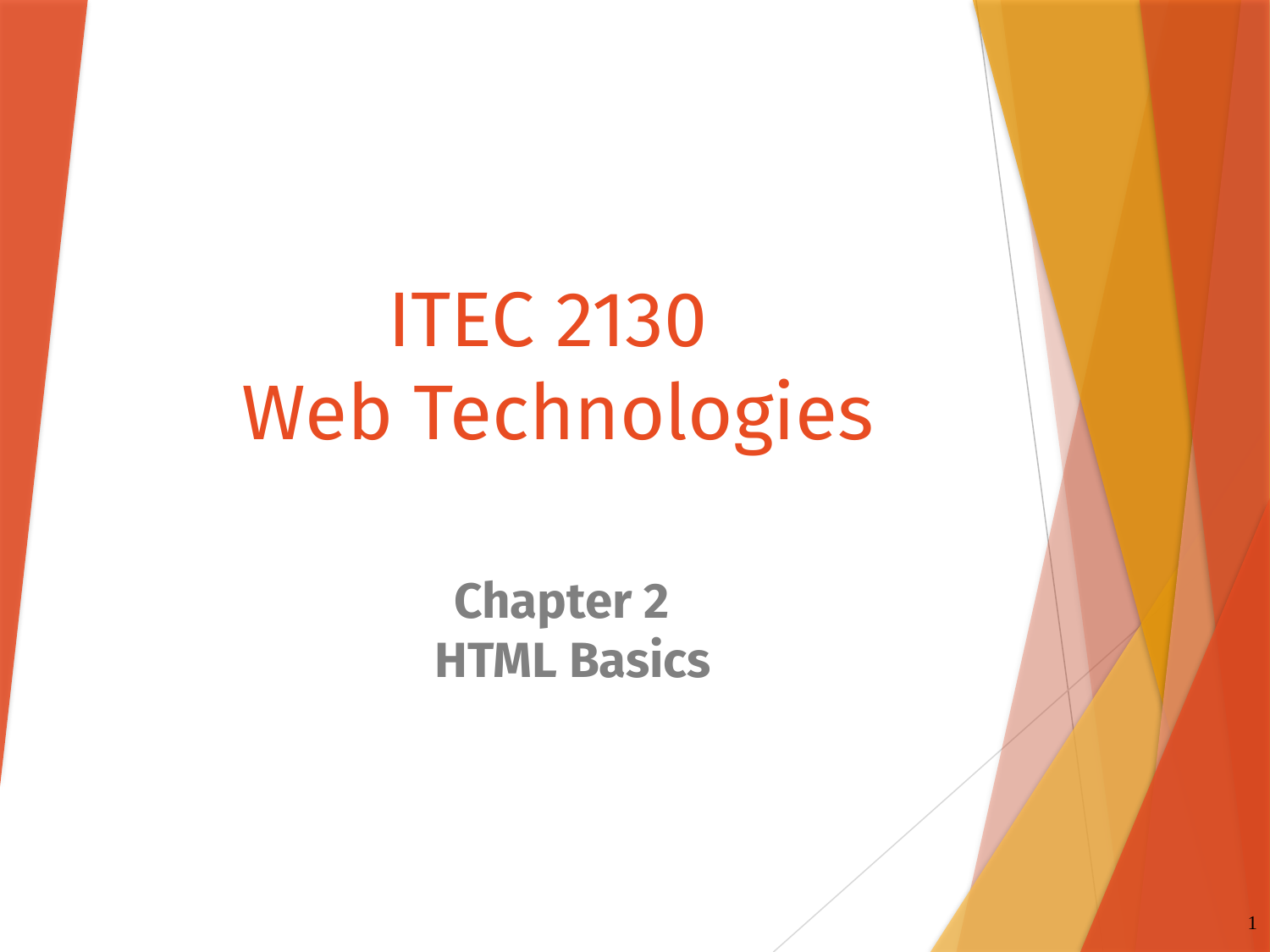

# ITEC 2130 Web Technologies
Chapter 2
  HTML Basics
1